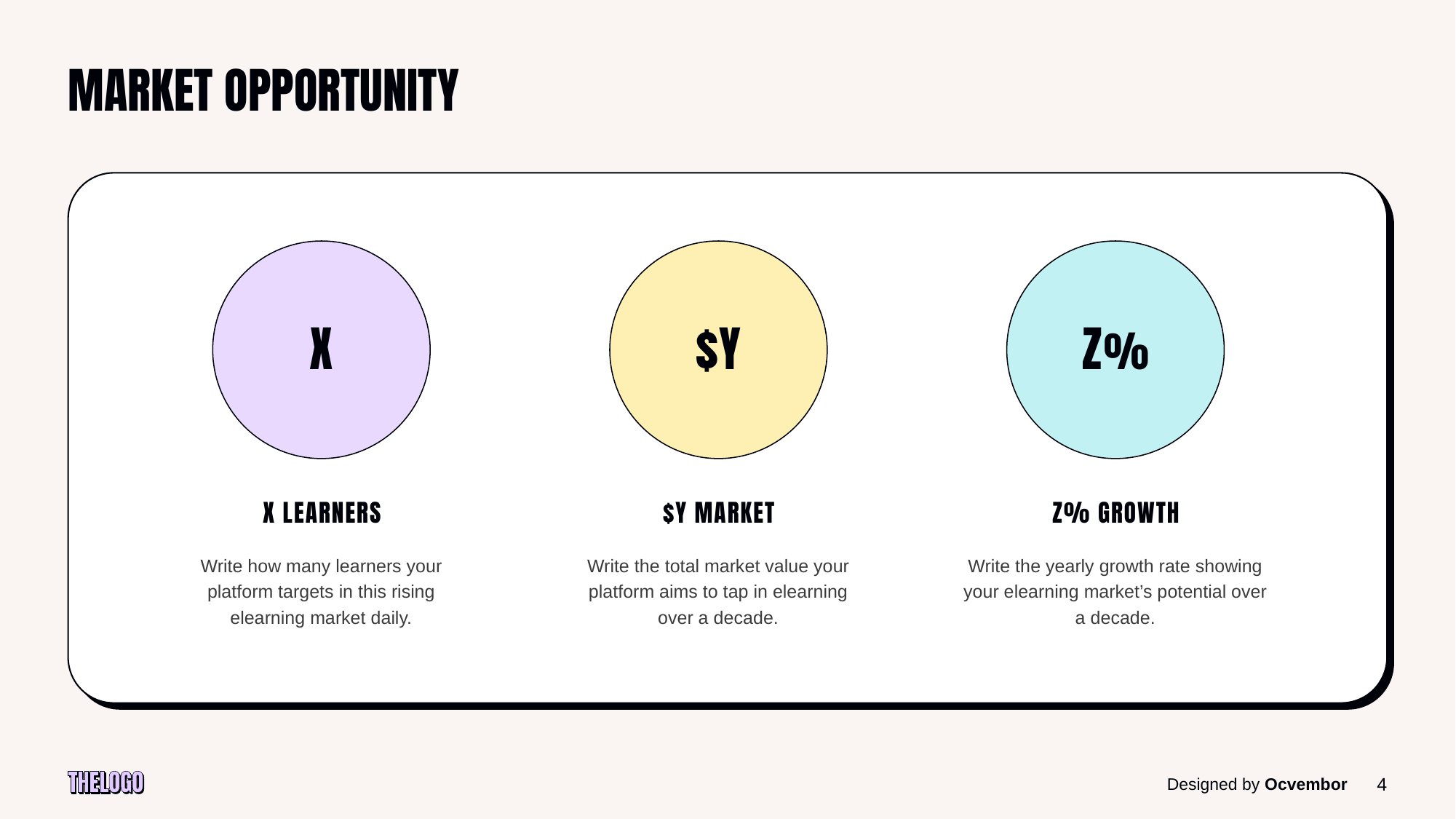

# MARKET OPPORTUNITY

X
$Y
Z%
X LEARNERS
$Y MARKET
Z% GROWTH
Write how many learners your platform targets in this rising elearning market daily.
Write the total market value your platform aims to tap in elearning over a decade.
Write the yearly growth rate showing your elearning market’s potential over a decade.